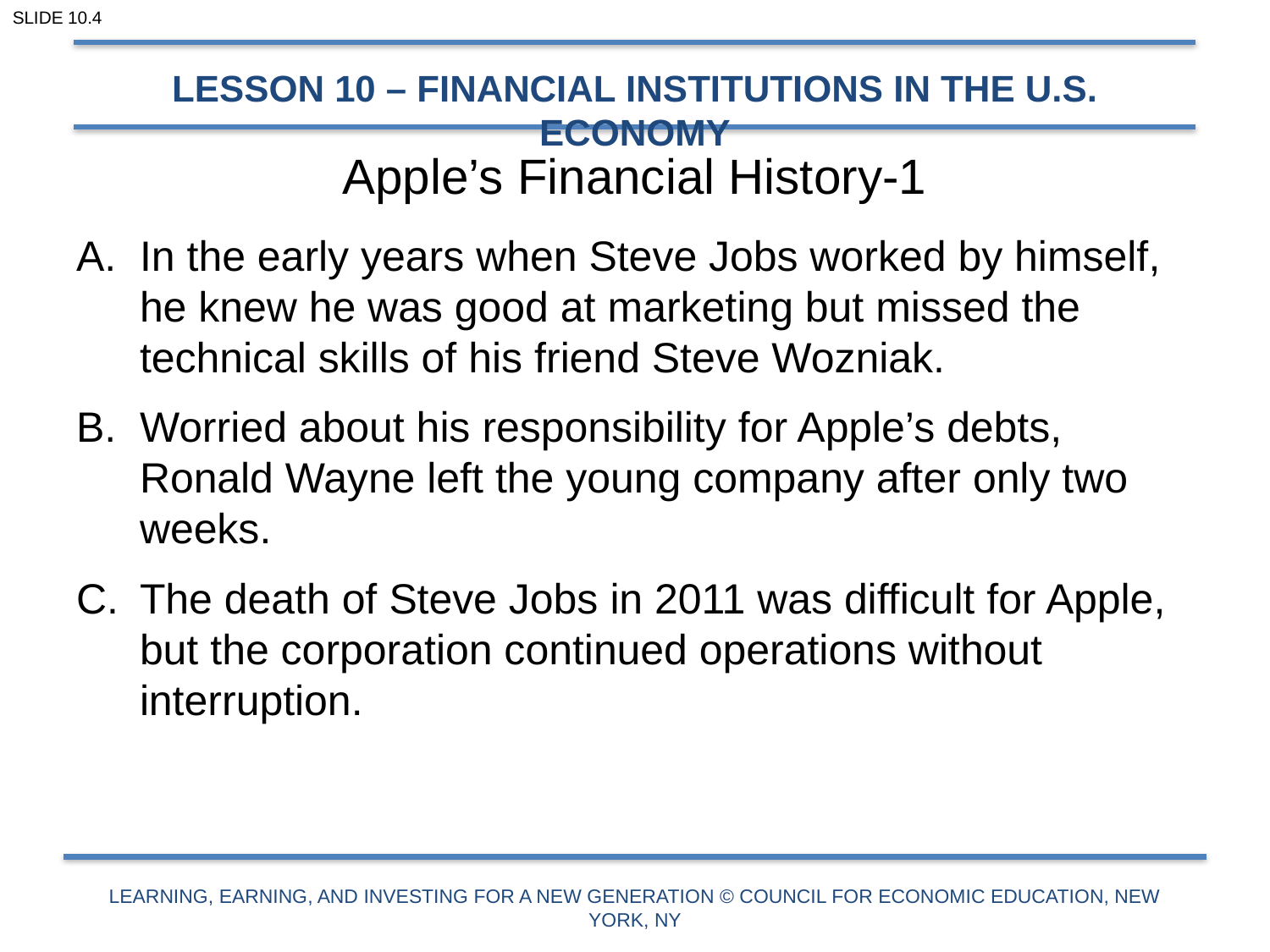

Slide 10.4
Lesson 10 – Financial Institutions in the U.S. Economy
# Apple’s Financial History-1
In the early years when Steve Jobs worked by himself, he knew he was good at marketing but missed the technical skills of his friend Steve Wozniak.
Worried about his responsibility for Apple’s debts, Ronald Wayne left the young company after only two weeks.
The death of Steve Jobs in 2011 was difficult for Apple, but the corporation continued operations without interruption.